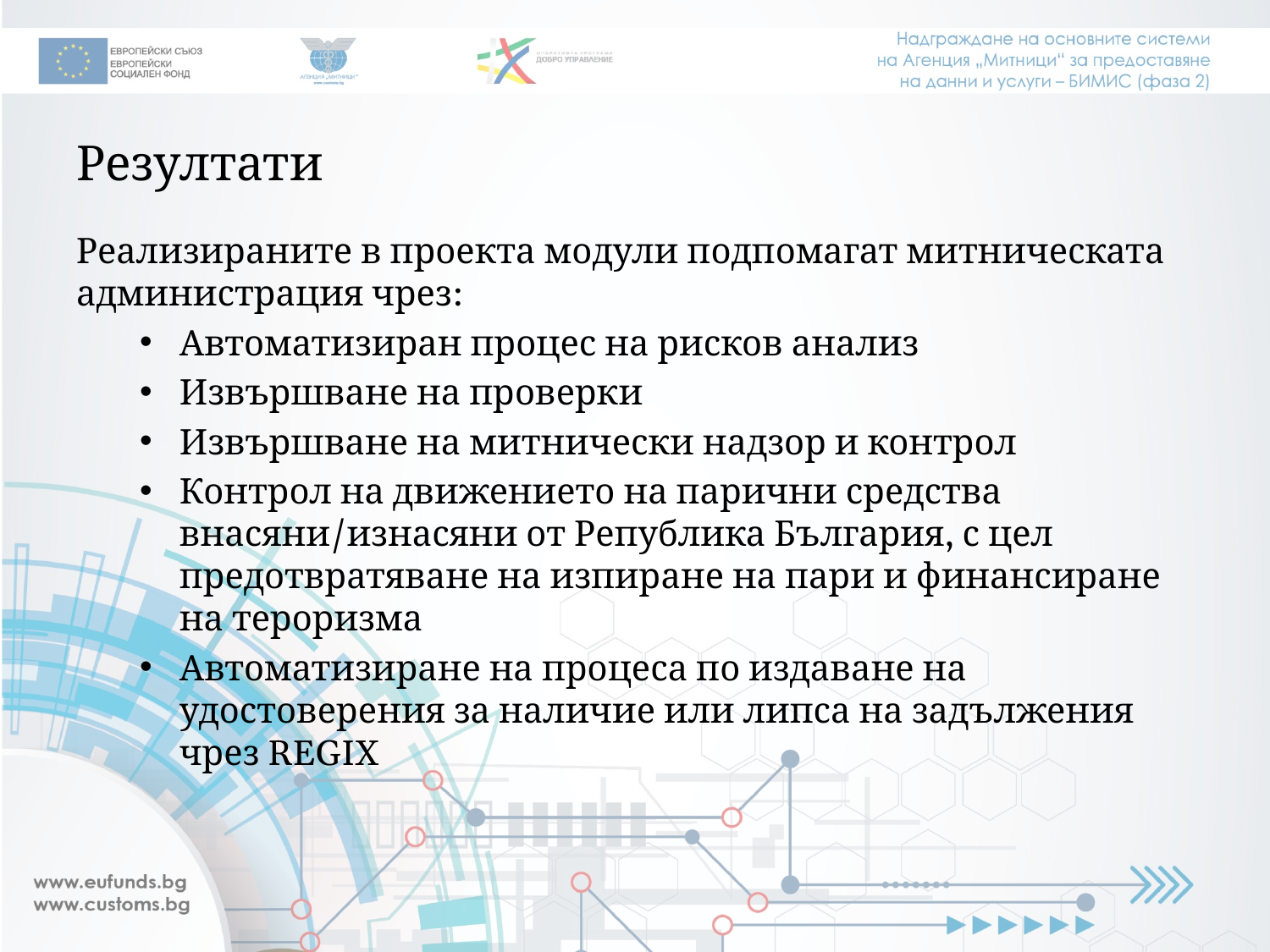

# Резултати
Реализираните в проекта модули подпомагат митническата администрация чрез:
Автоматизиран процес на рисков анализ
Извършване на проверки
Извършване на митнически надзор и контрол
Контрол на движението на парични средства внасяни/изнасяни от Република България, с цел предотвратяване на изпиране на пари и финансиране на тероризма
Автоматизиране на процеса по издаване на удостоверения за наличие или липса на задължения чрез REGIX